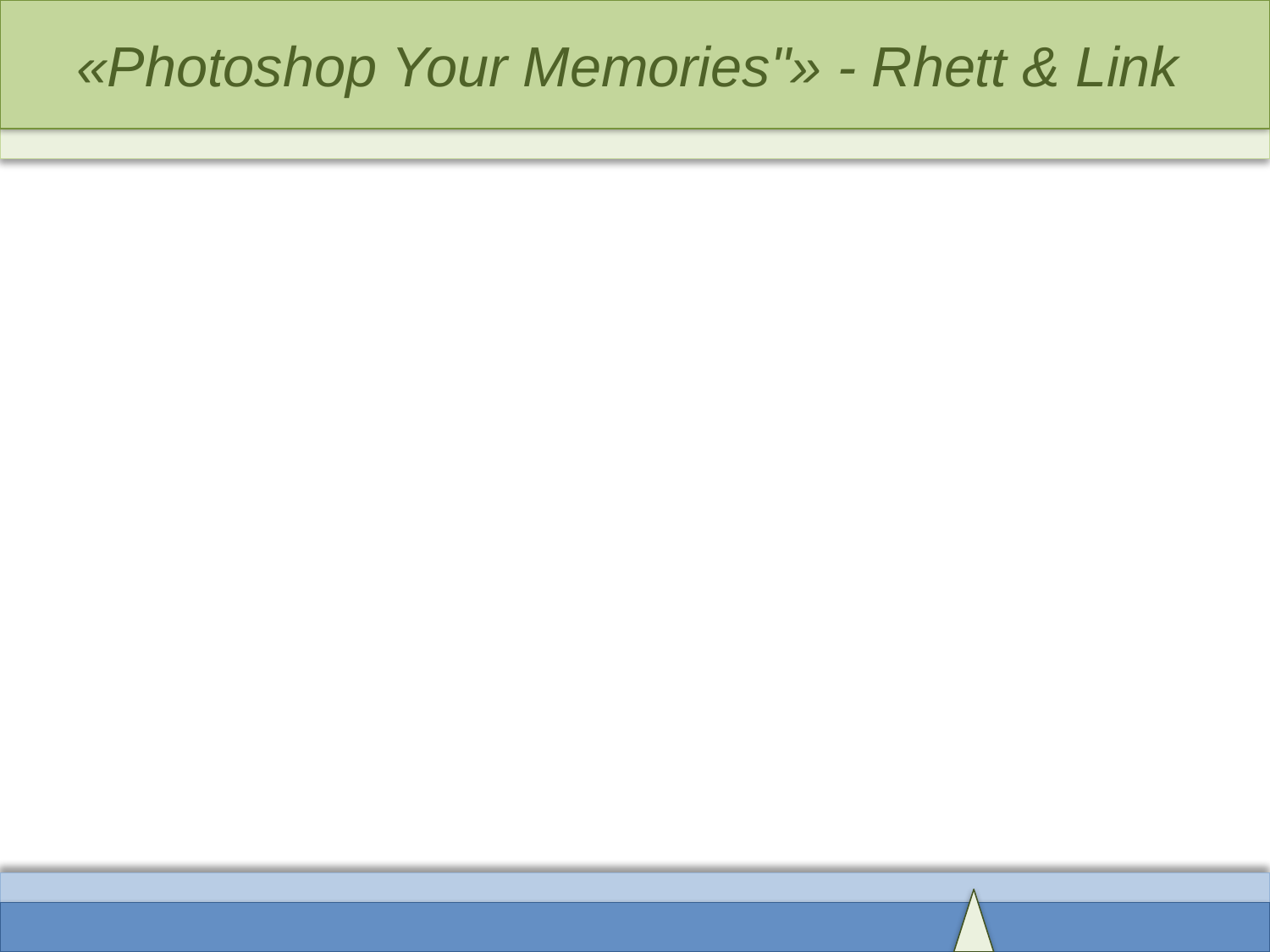

# «Photoshop Your Memories"» - Rhett & Link